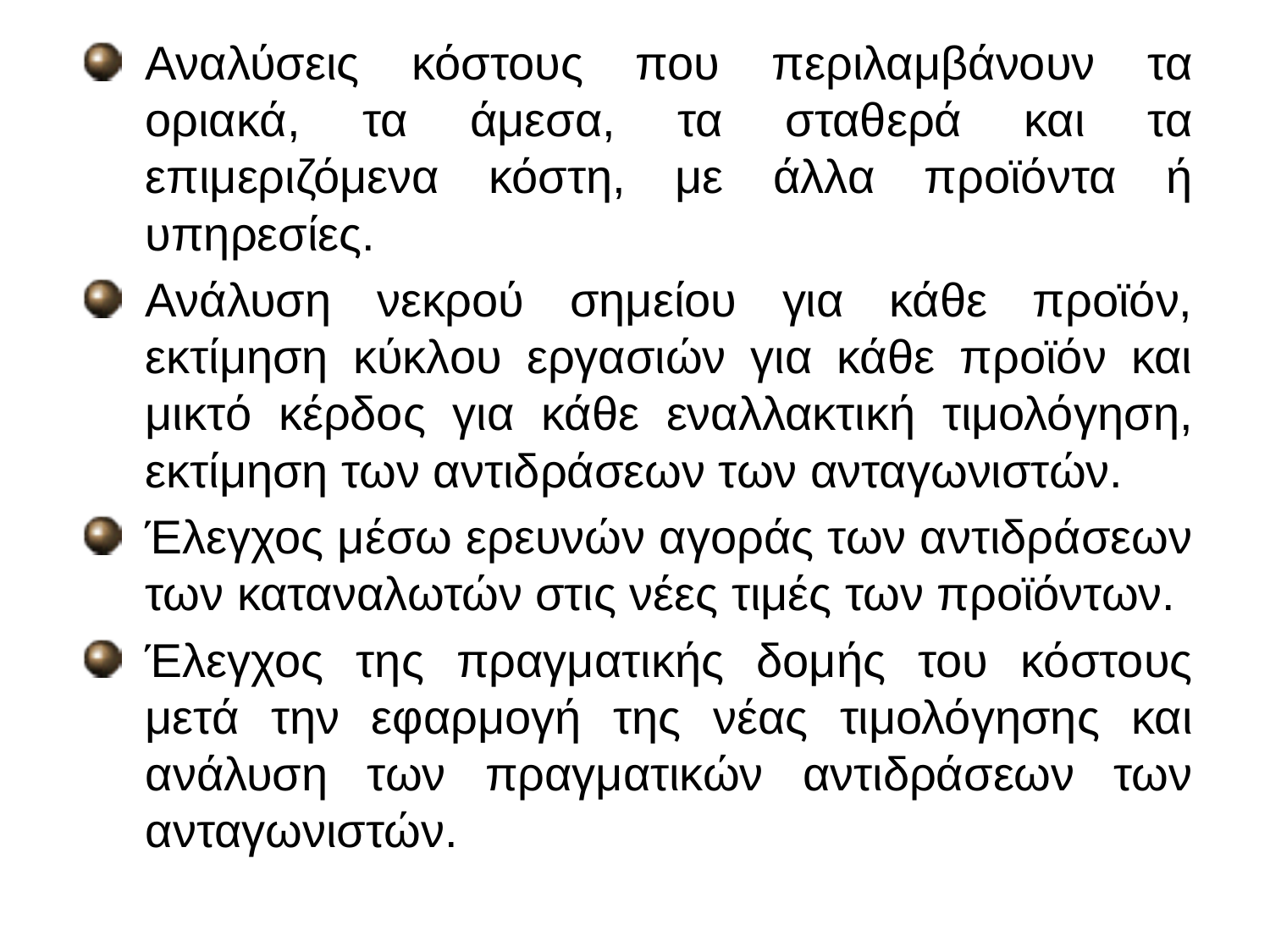

Αναλύσεις κόστους που περιλαμβάνουν τα οριακά, τα άμεσα, τα σταθερά και τα επιμεριζόμενα κόστη, με άλλα προϊόντα ή υπηρεσίες.
Ανάλυση νεκρού σημείου για κάθε προϊόν, εκτίμηση κύκλου εργασιών για κάθε προϊόν και μικτό κέρδος για κάθε εναλλακτική τιμολόγηση, εκτίμηση των αντιδράσεων των ανταγωνιστών.
Έλεγχος μέσω ερευνών αγοράς των αντιδράσεων των καταναλωτών στις νέες τιμές των προϊόντων.
Έλεγχος της πραγματικής δομής του κόστους μετά την εφαρμογή της νέας τιμολόγησης και ανάλυση των πραγματικών αντιδράσεων των ανταγωνιστών.